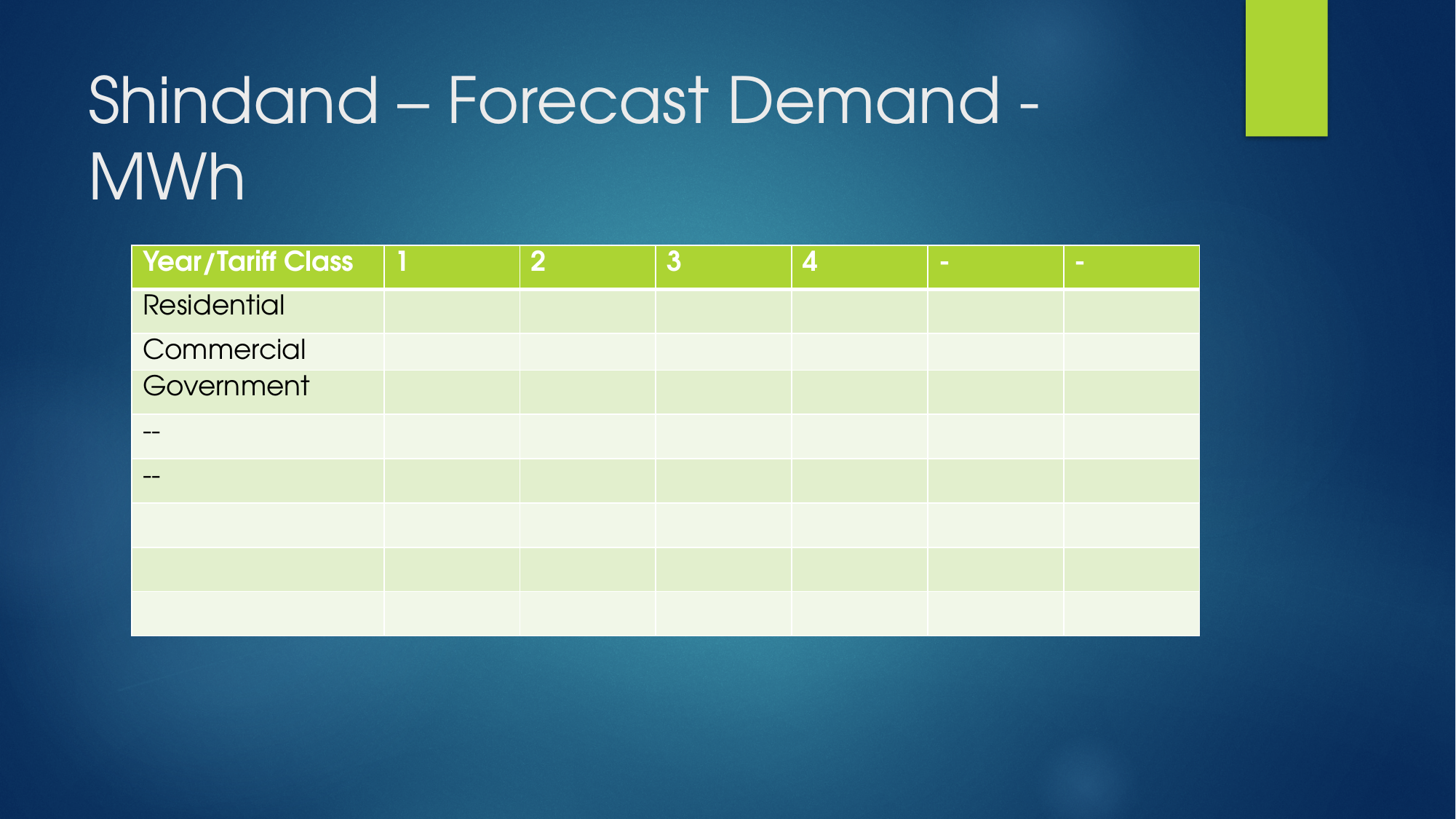

# Shindand – Forecast Demand - MWh
| Year/Tariff Class | 1 | 2 | 3 | 4 | - | - |
| --- | --- | --- | --- | --- | --- | --- |
| Residential |  |  |  |  |  |  |
| Commercial |  |  |  |  |  |  |
| Government |  |  |  |  |  |  |
| -- |  |  |  |  |  |  |
| -- |  |  |  |  |  |  |
|  |  |  |  |  |  |  |
|  |  |  |  |  |  |  |
|  |  |  |  |  |  |  |